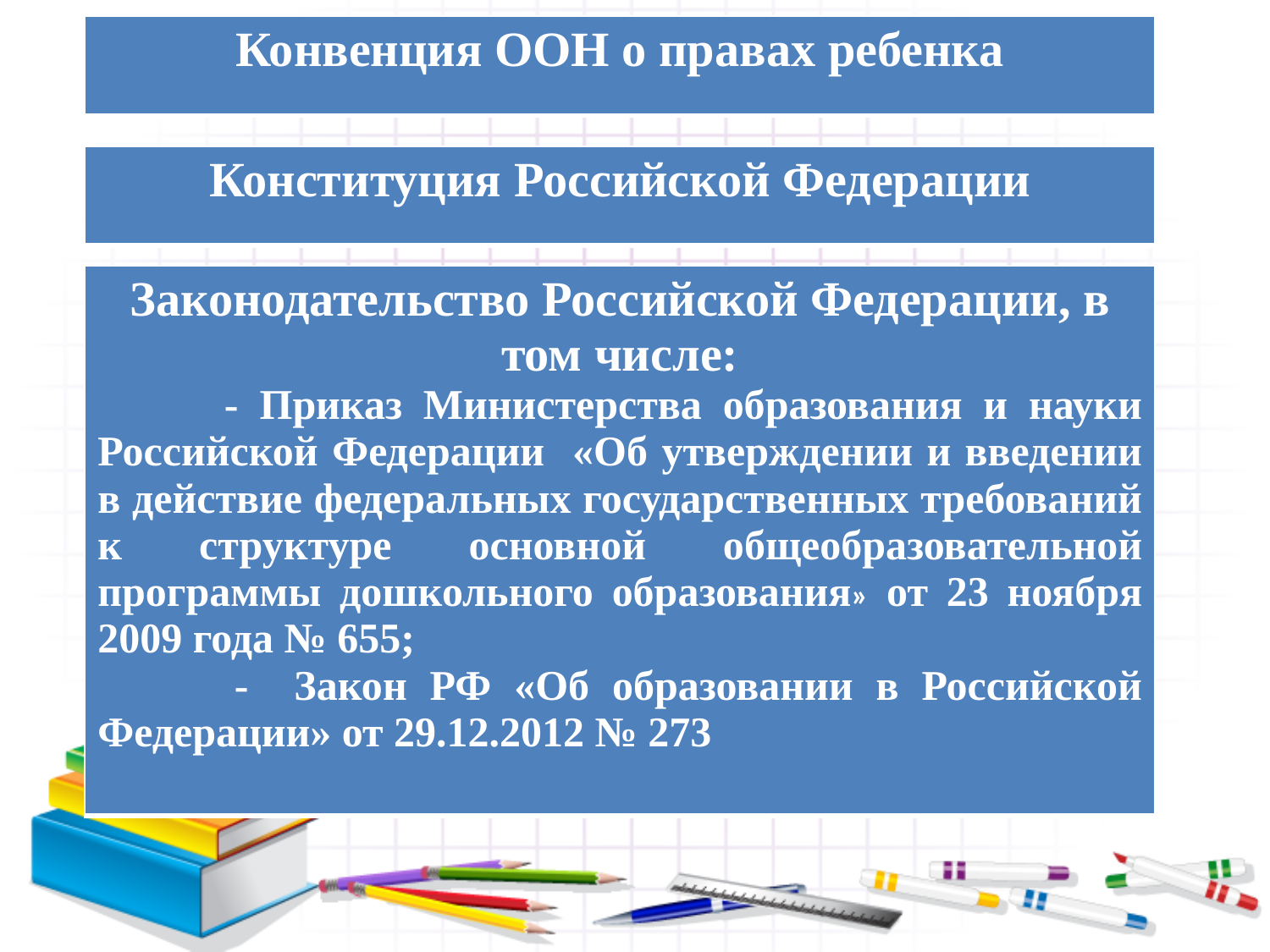

| Конвенция ООН о правах ребенка |
| --- |
| Конституция Российской Федерации |
| --- |
| Законодательство Российской Федерации, в том числе: - Приказ Министерства образования и науки Российской Федерации «Об утверждении и введении в действие федеральных государственных требований к структуре основной общеобразовательной программы дошкольного образования» от 23 ноября 2009 года № 655; - Закон РФ «Об образовании в Российской Федерации» от 29.12.2012 № 273 |
| --- |